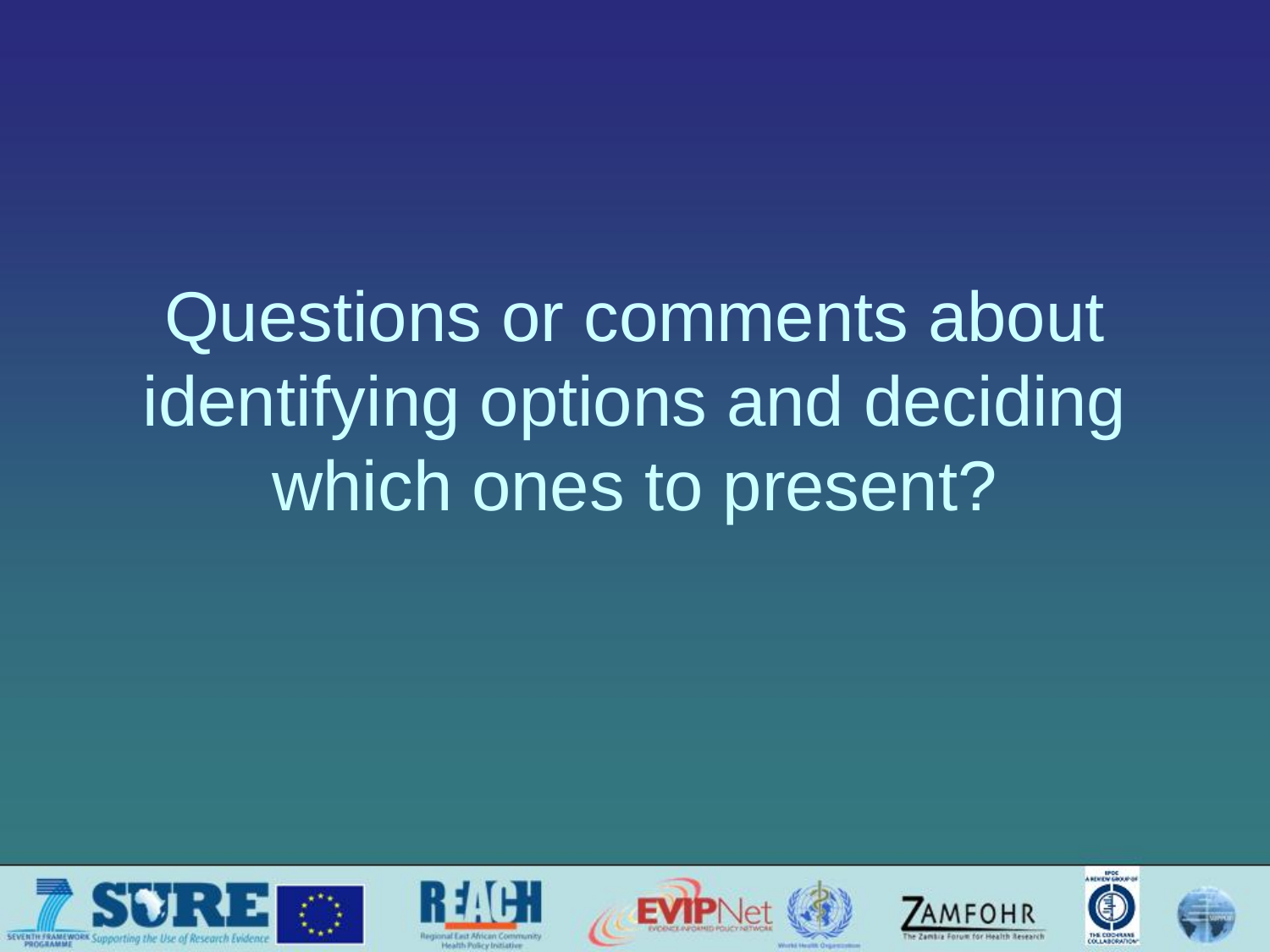

# Questions or comments about identifying options and deciding which ones to present?